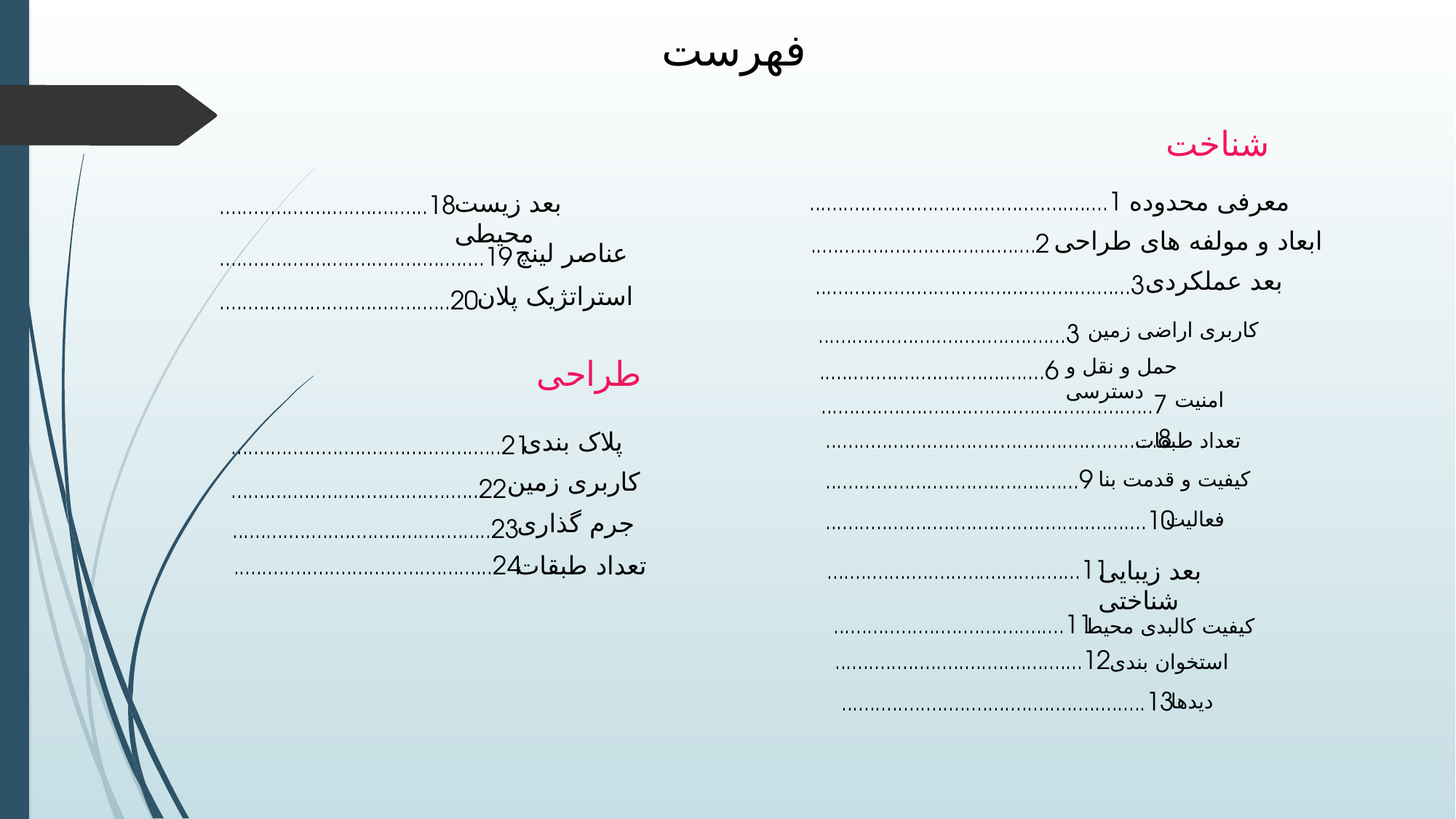

فهرست
شناخت
.....................................................1
معرفی محدوده
بعد زیست محیطی
.....................................18
ابعاد و مولفه های طراحی
........................................2
عناصر لینچ
...............................................19
بعد عملکردی
........................................................3
استراتژیک پلان
.........................................20
کاربری اراضی زمین
............................................3
طراحی
حمل و نقل و دسترسی
........................................6
امنیت
...........................................................7
...........................................................8
پلاک بندی
تعداد طبقات
................................................21
.............................................9
کاربری زمین
کیفیت و قدمت بنا
............................................22
.........................................................10
فعالیت
جرم گذاری
..............................................23
..............................................24
تعداد طبقات
.............................................11
بعد زیبایی شناختی
.........................................11
کیفیت کالبدی محیط
............................................12
استخوان بندی
......................................................13
دیدها